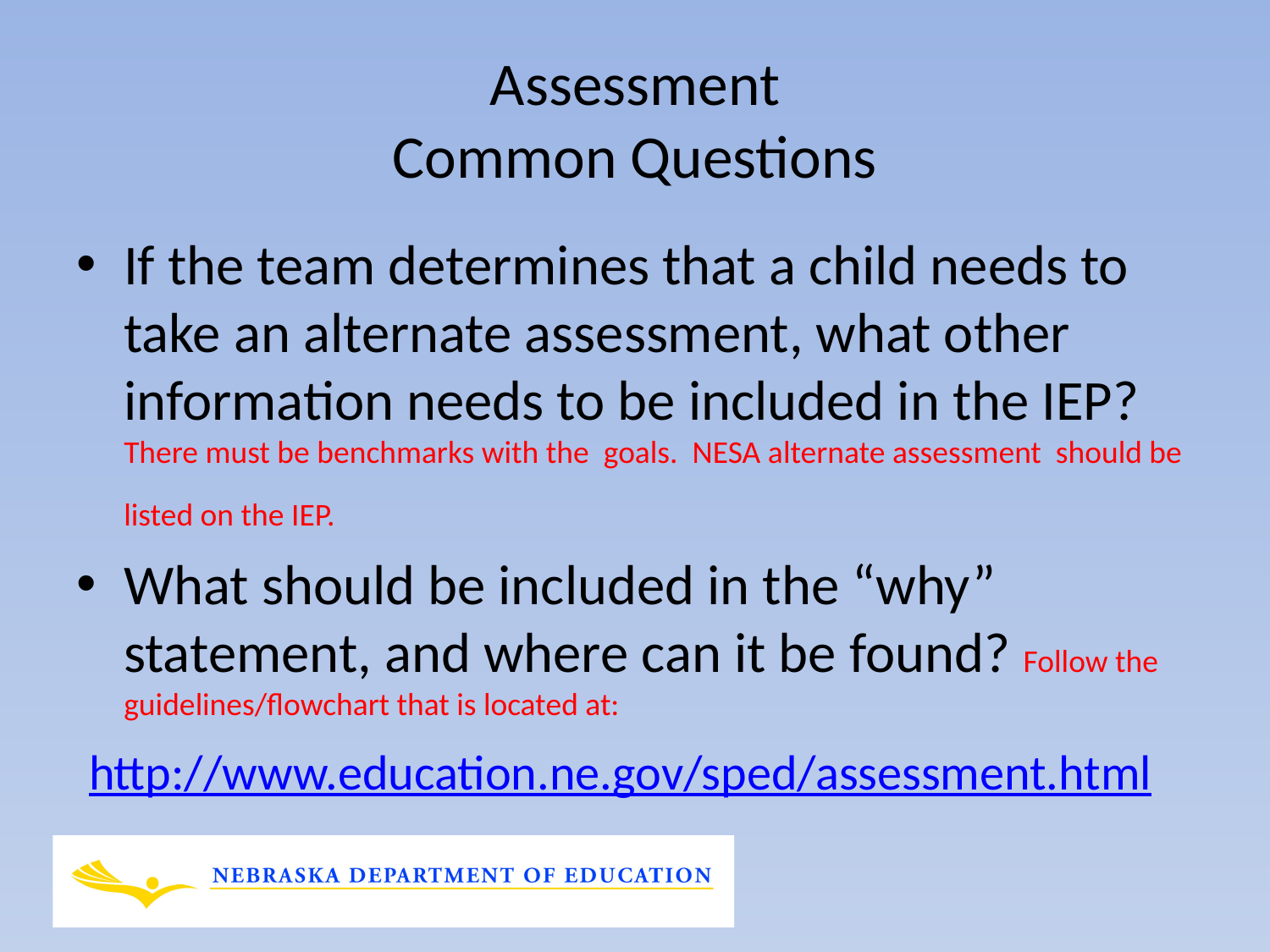

# Assessment Common Questions
If the team determines that a child needs to take an alternate assessment, what other information needs to be included in the IEP? There must be benchmarks with the  goals.  NESA alternate assessment  should be listed on the IEP.
What should be included in the “why” statement, and where can it be found? Follow the guidelines/flowchart that is located at:
 http://www.education.ne.gov/sped/assessment.html